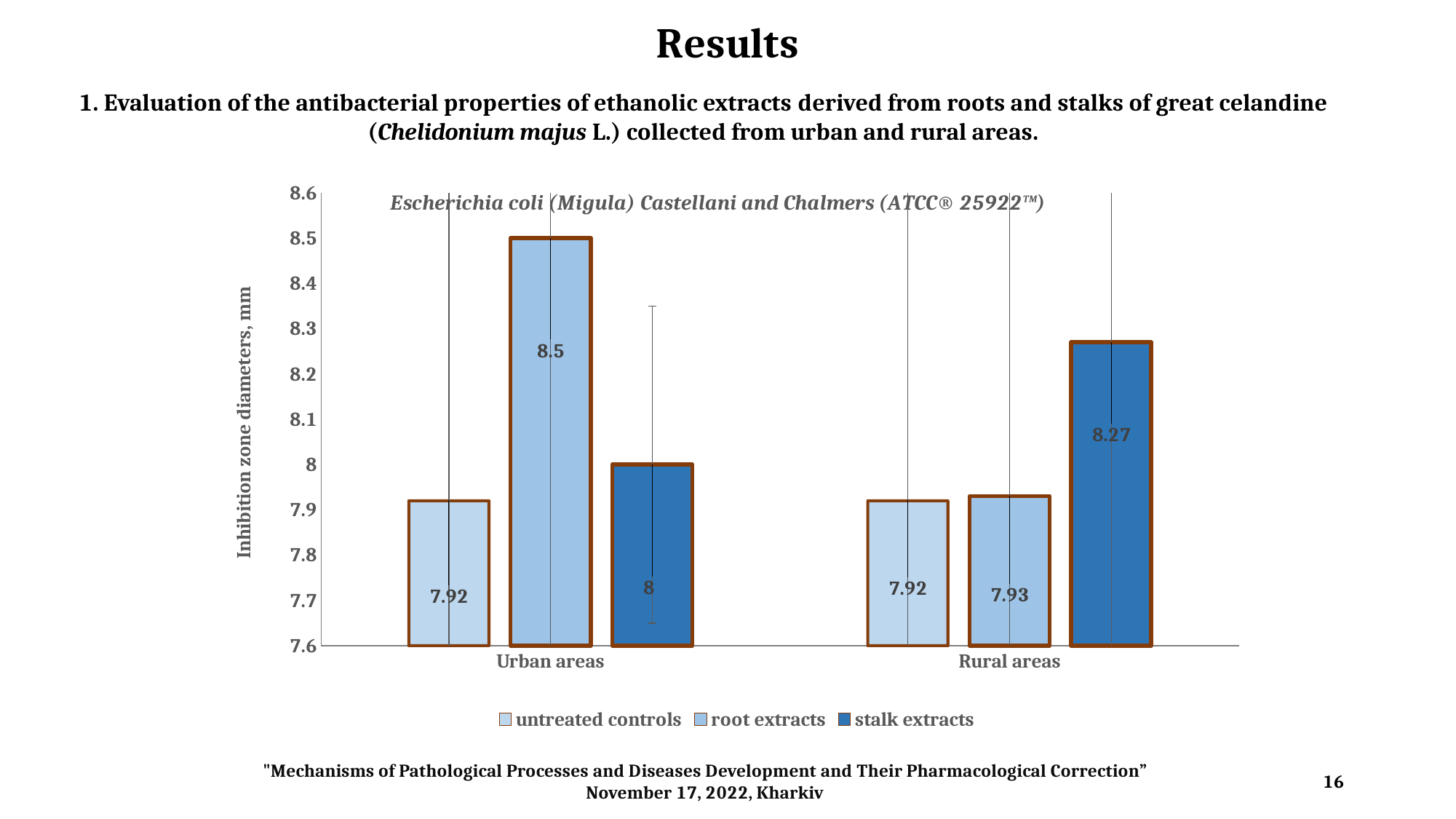

# Results
1. Evaluation of the antibacterial properties of ethanolic extracts derived from roots and stalks of great celandine (Chelidonium majus L.) collected from urban and rural areas.

### Chart: Escherichia coli (Migula) Castellani and Chalmers (ATCC® 25922™)

| Category | untreated controls | root extracts | stalk extracts |
|---|---|---|---|
| Urban areas | 7.92 | 8.5 | 8.0 |
| Rural areas | 7.92 | 7.93 | 8.27 |
16
"Mechanisms of Pathological Processes and Diseases Development and Their Pharmacological Correction”
November 17, 2022, Kharkiv